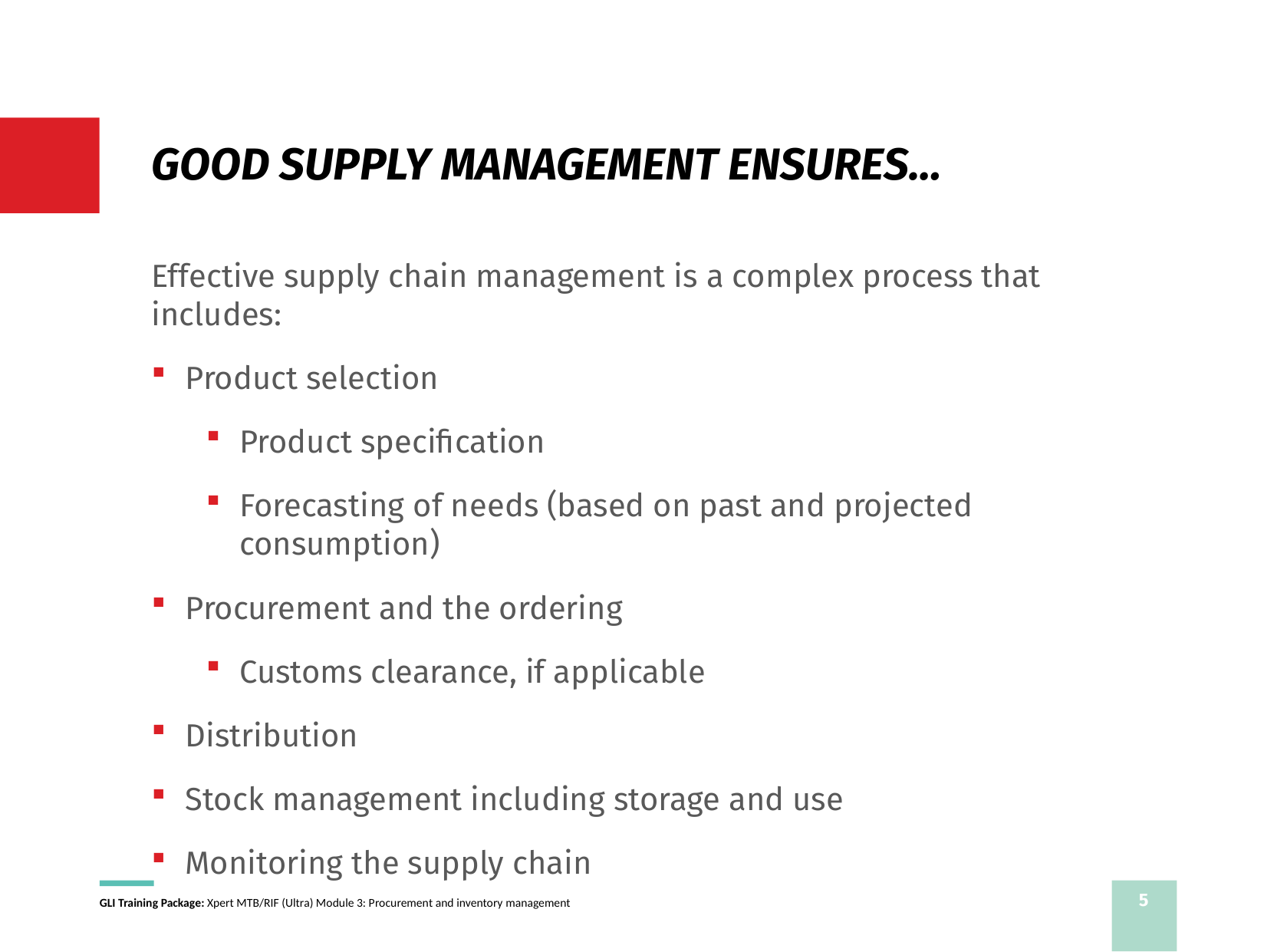

# GOOD SUPPLY MANAGEMENT ENSURES…
Effective supply chain management is a complex process that includes:
Product selection
Product specification
Forecasting of needs (based on past and projected consumption)
Procurement and the ordering
Customs clearance, if applicable
Distribution
Stock management including storage and use
Monitoring the supply chain